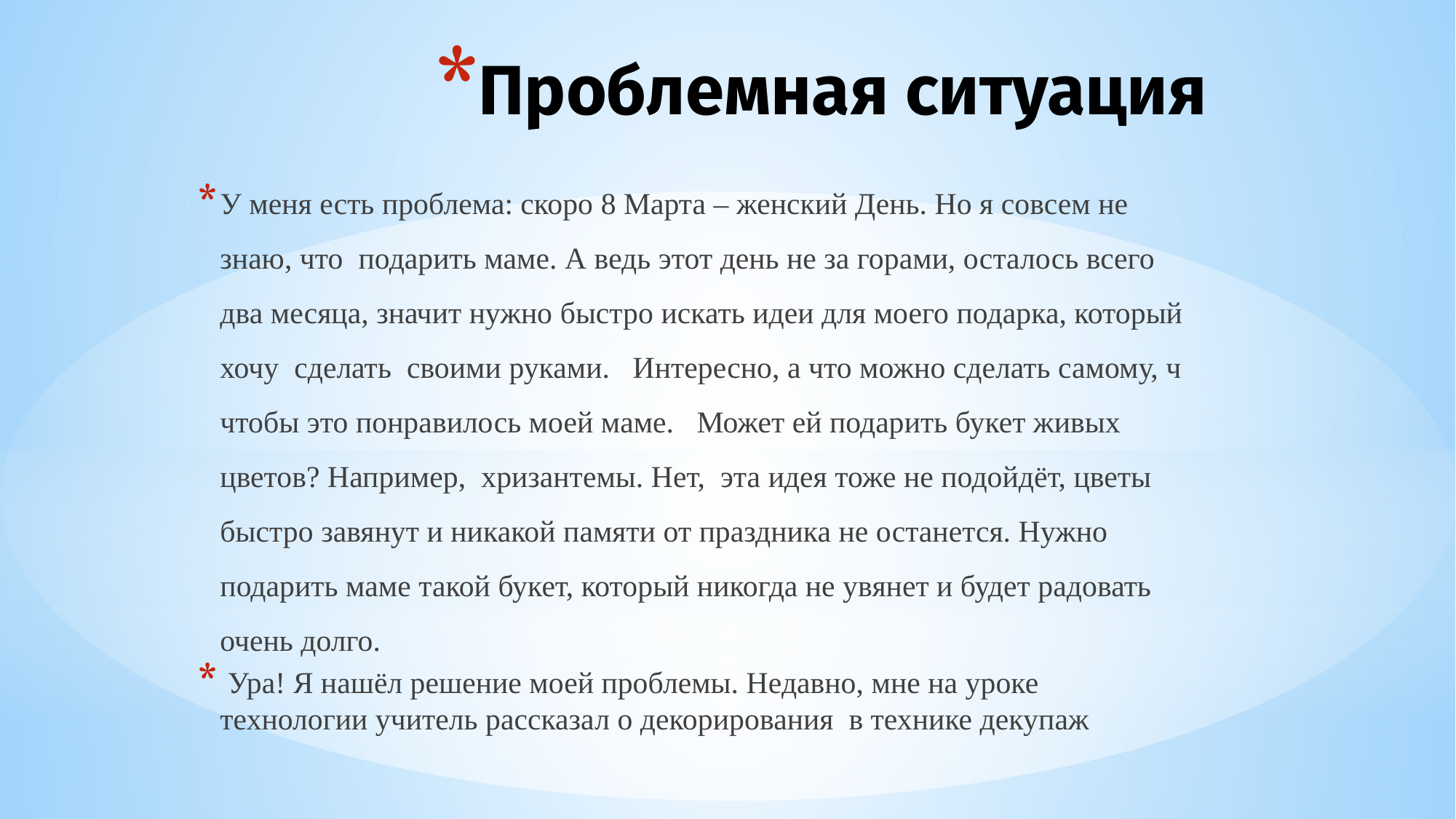

# Проблемная ситуация
У меня есть проблема: скоро 8 Марта – женский День. Но я совсем не знаю, что  подарить маме. А ведь этот день не за горами, осталось всего два месяца, значит нужно быстро искать идеи для моего подарка, который хочу  сделать  своими руками.   Интересно, а что можно сделать самому, ч чтобы это понравилось моей маме.   Может ей подарить букет живых цветов? Например,  хризантемы. Нет,  эта идея тоже не подойдёт, цветы быстро завянут и никакой памяти от праздника не останется. Нужно подарить маме такой букет, который никогда не увянет и будет радовать очень долго.
 Ура! Я нашёл решение моей проблемы. Недавно, мне на уроке технологии учитель рассказал о декорирования  в технике декупаж